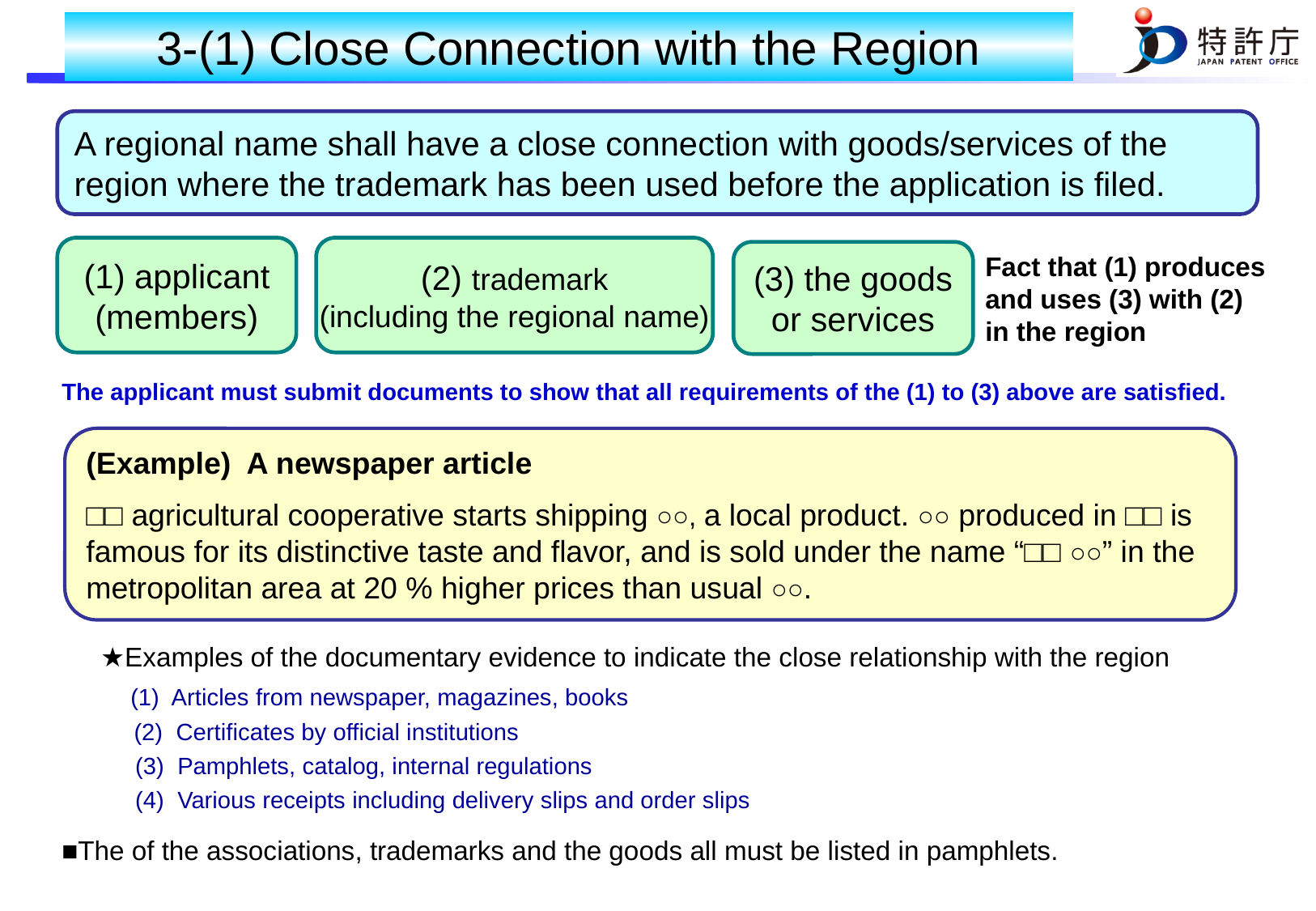

3-(1) Close Connection with the Region
A regional name shall have a close connection with goods/services of the region where the trademark has been used before the application is filed.
(1) applicant
(members)
(2) trademark
(including the regional name)
(3) the goods
or services
Fact that (1) produces and uses (3) with (2) in the region
The applicant must submit documents to show that all requirements of the (1) to (3) above are satisfied.
(Example)  A newspaper article
□□ agricultural cooperative starts shipping ○○, a local product. ○○ produced in □□ is famous for its distinctive taste and flavor, and is sold under the name “□□ ○○” in the metropolitan area at 20 % higher prices than usual ○○.
★Examples of the documentary evidence to indicate the close relationship with the region
    (1)  Articles from newspaper, magazines, books
     (2)  Certificates by official institutions
　 (3)  Pamphlets, catalog, internal regulations
　 (4)  Various receipts including delivery slips and order slips
■The of the associations, trademarks and the goods all must be listed in pamphlets.